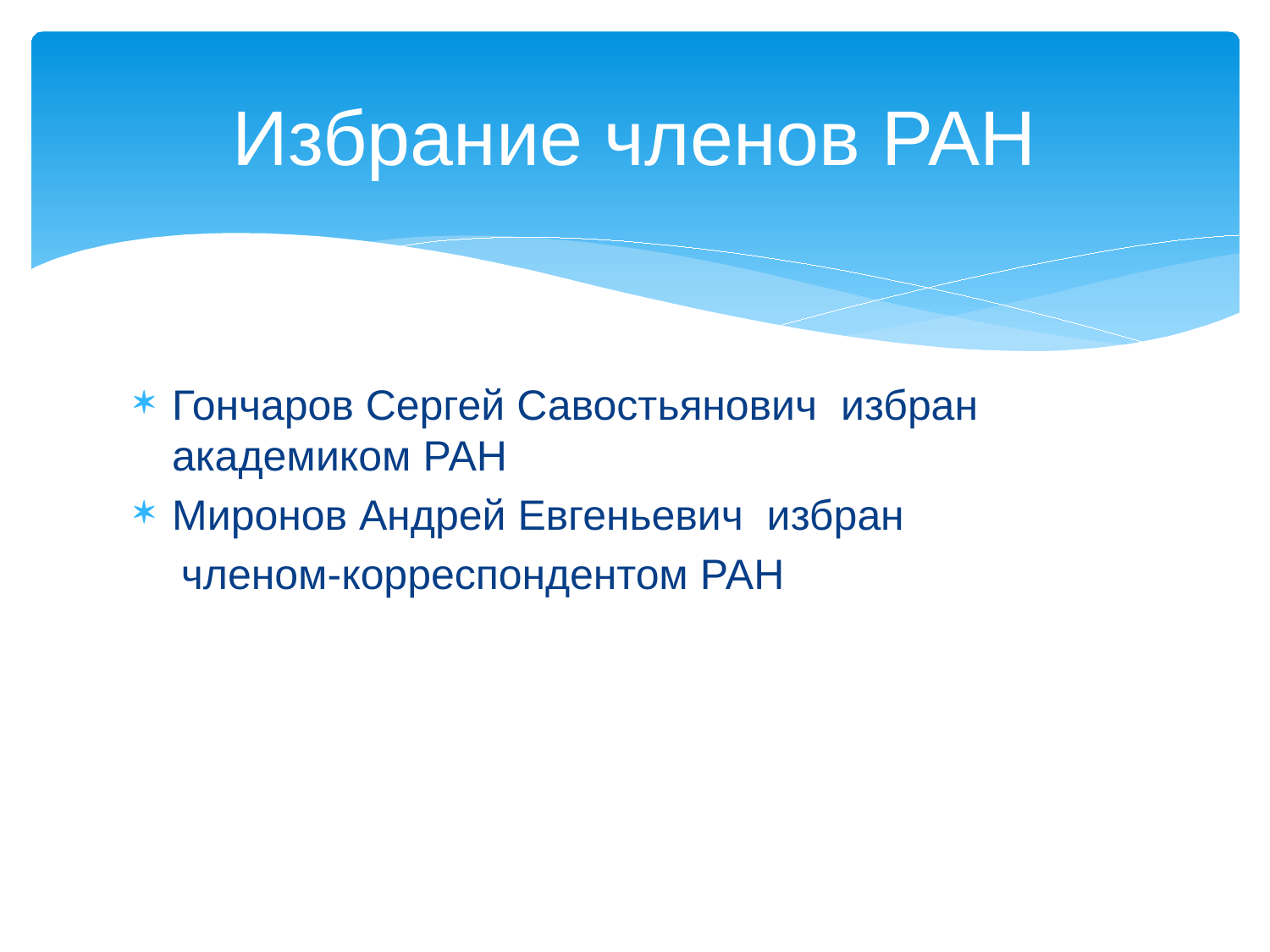

# Избрание членов РАН
Гончаров Сергей Савостьянович  избран  академиком РАН
Миронов Андрей Евгеньевич  избран
    членом-корреспондентом РАН